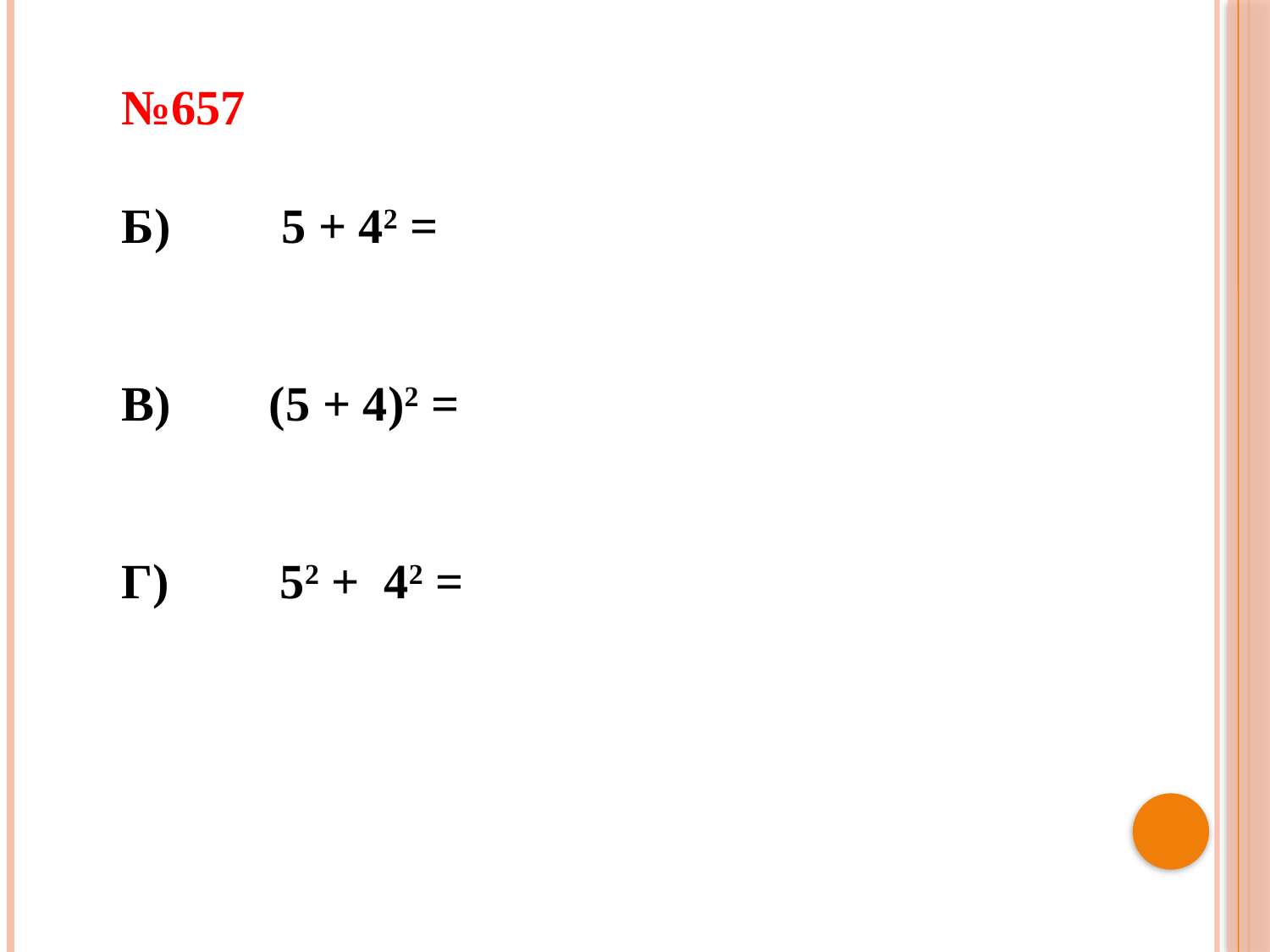

№657

Б)         5 + 42 =

В)        (5 + 4)2 =

Г)         52 +  42 =